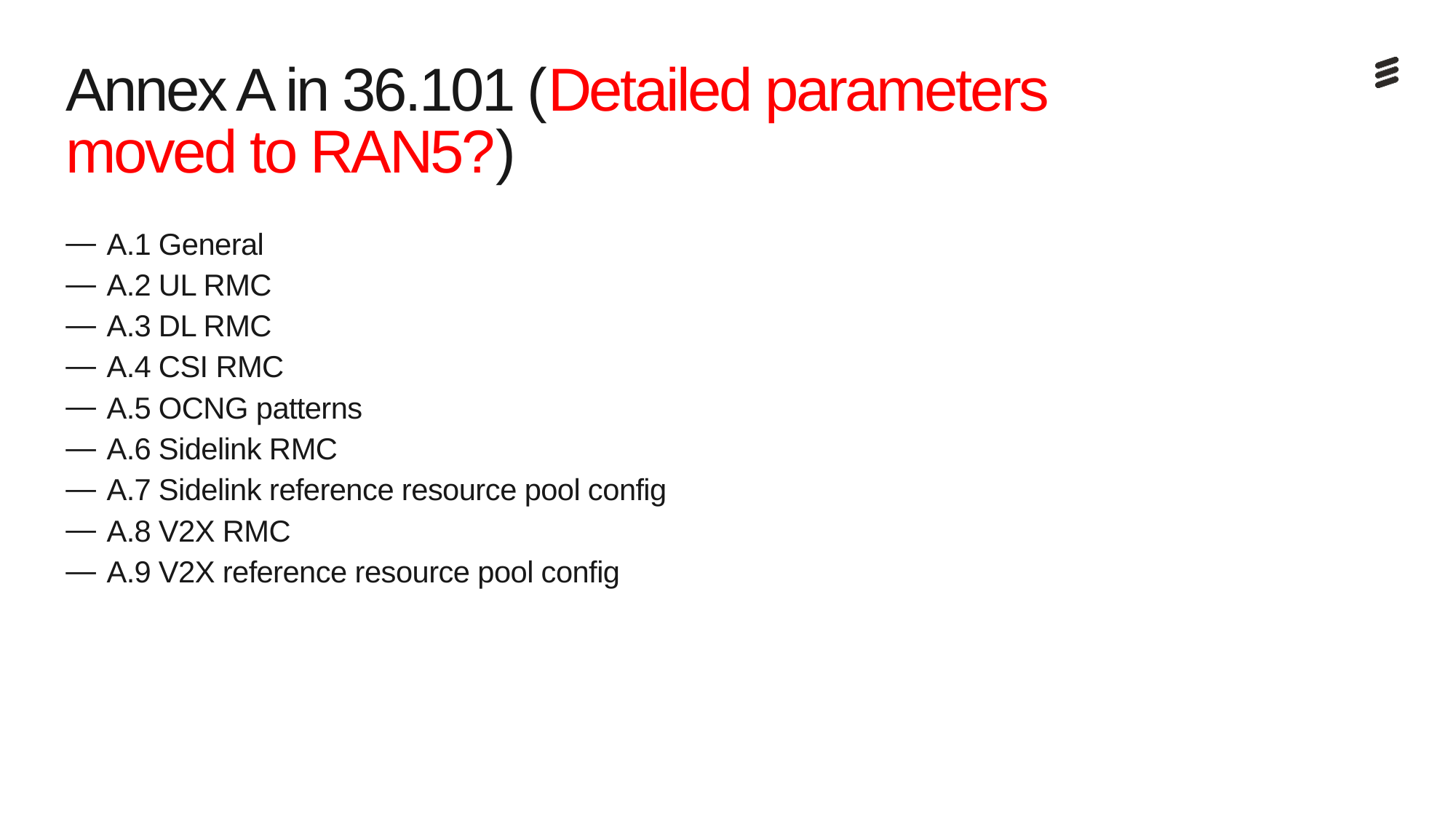

# Annex A in 36.101 (Detailed parameters moved to RAN5?)
A.1 General
A.2 UL RMC
A.3 DL RMC
A.4 CSI RMC
A.5 OCNG patterns
A.6 Sidelink RMC
A.7 Sidelink reference resource pool config
A.8 V2X RMC
A.9 V2X reference resource pool config